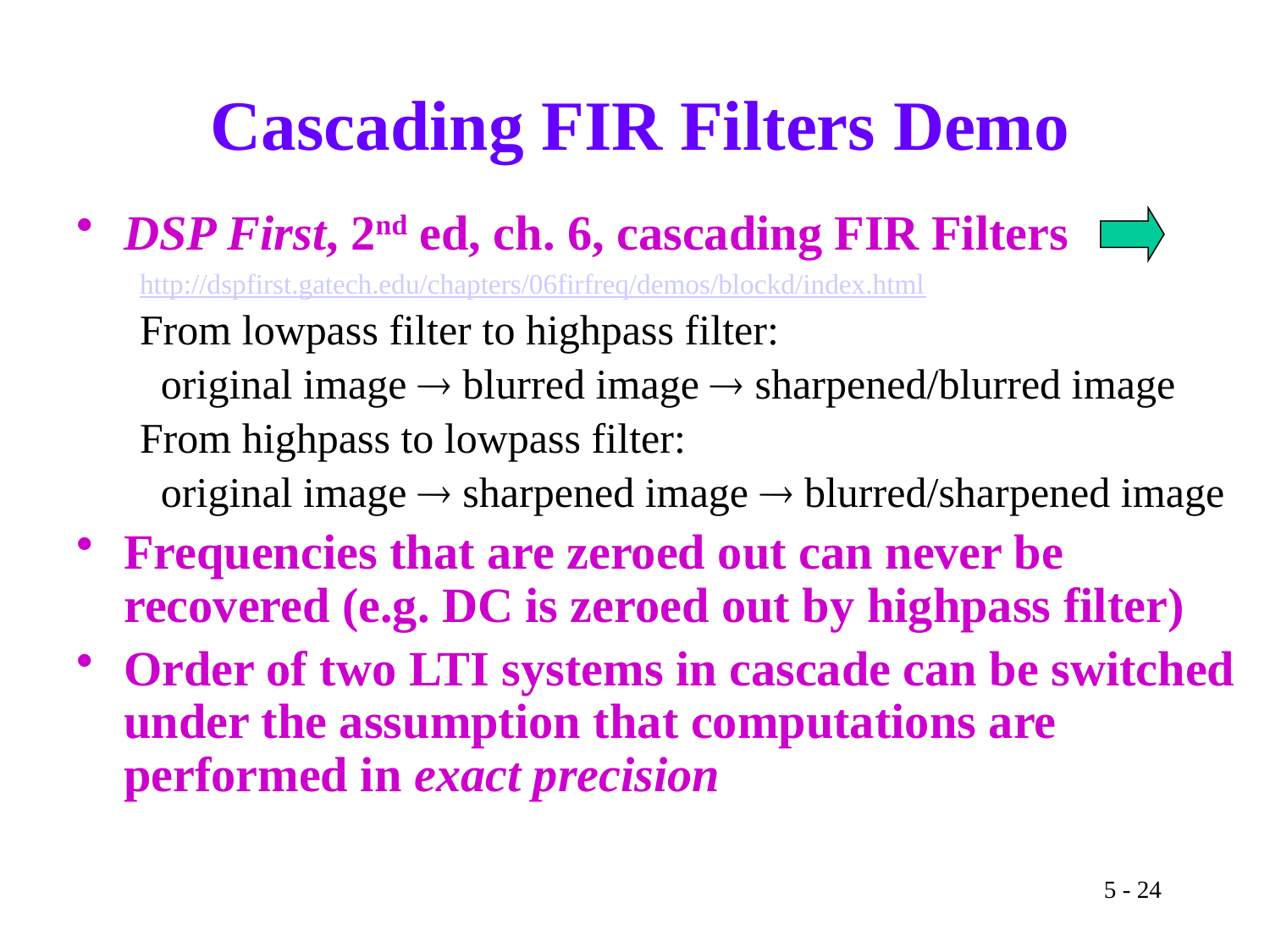

# Cascading FIR Filters Demo
DSP First, 2nd ed, ch. 6, cascading FIR Filters
http://dspfirst.gatech.edu/chapters/06firfreq/demos/blockd/index.html
From lowpass filter to highpass filter:
  original image → blurred image → sharpened/blurred image
From highpass to lowpass filter:
  original image → sharpened image → blurred/sharpened image
Frequencies that are zeroed out can never be recovered (e.g. DC is zeroed out by highpass filter)
Order of two LTI systems in cascade can be switched under the assumption that computations are performed in exact precision

5 - 24